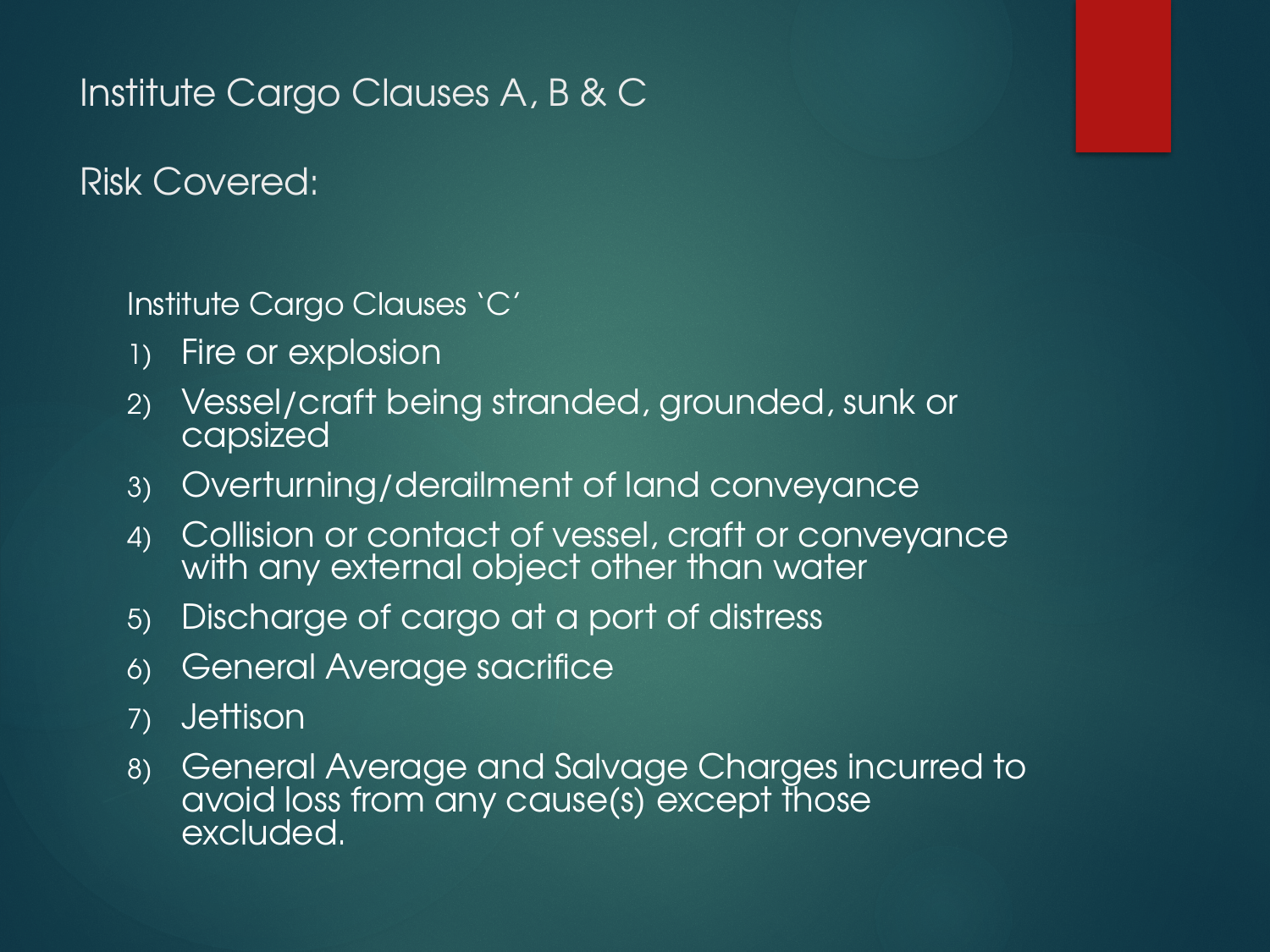

# Institute Cargo Clauses A, B & C Risk Covered:
Institute Cargo Clauses ‘C’
Fire or explosion
Vessel/craft being stranded, grounded, sunk or capsized
Overturning/derailment of land conveyance
Collision or contact of vessel, craft or conveyance with any external object other than water
Discharge of cargo at a port of distress
General Average sacrifice
Jettison
General Average and Salvage Charges incurred to avoid loss from any cause(s) except those excluded.